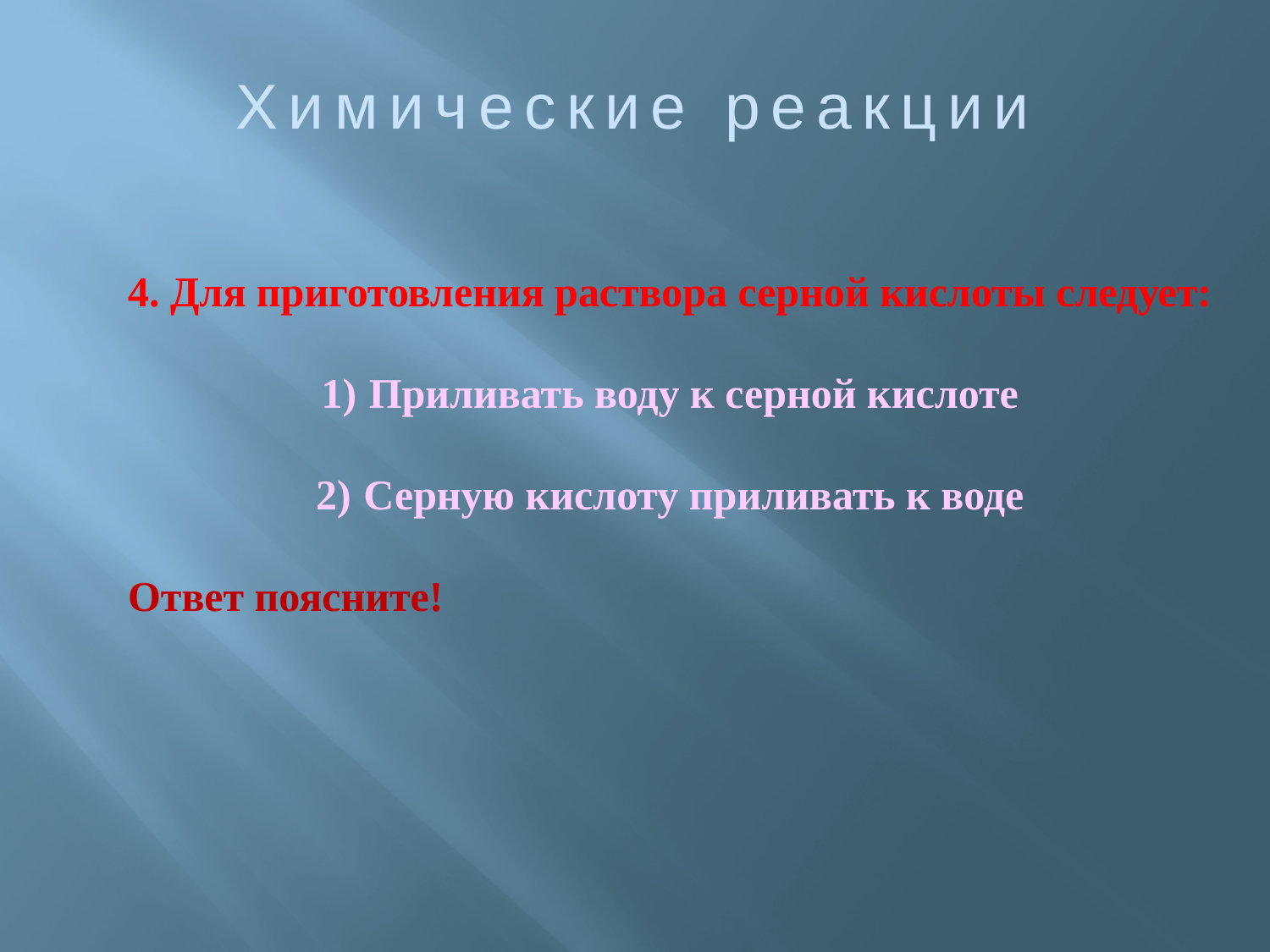

Химические реакции
4. Для приготовления раствора серной кислоты следует:

Приливать воду к серной кислоте

Серную кислоту приливать к воде

Ответ поясните!